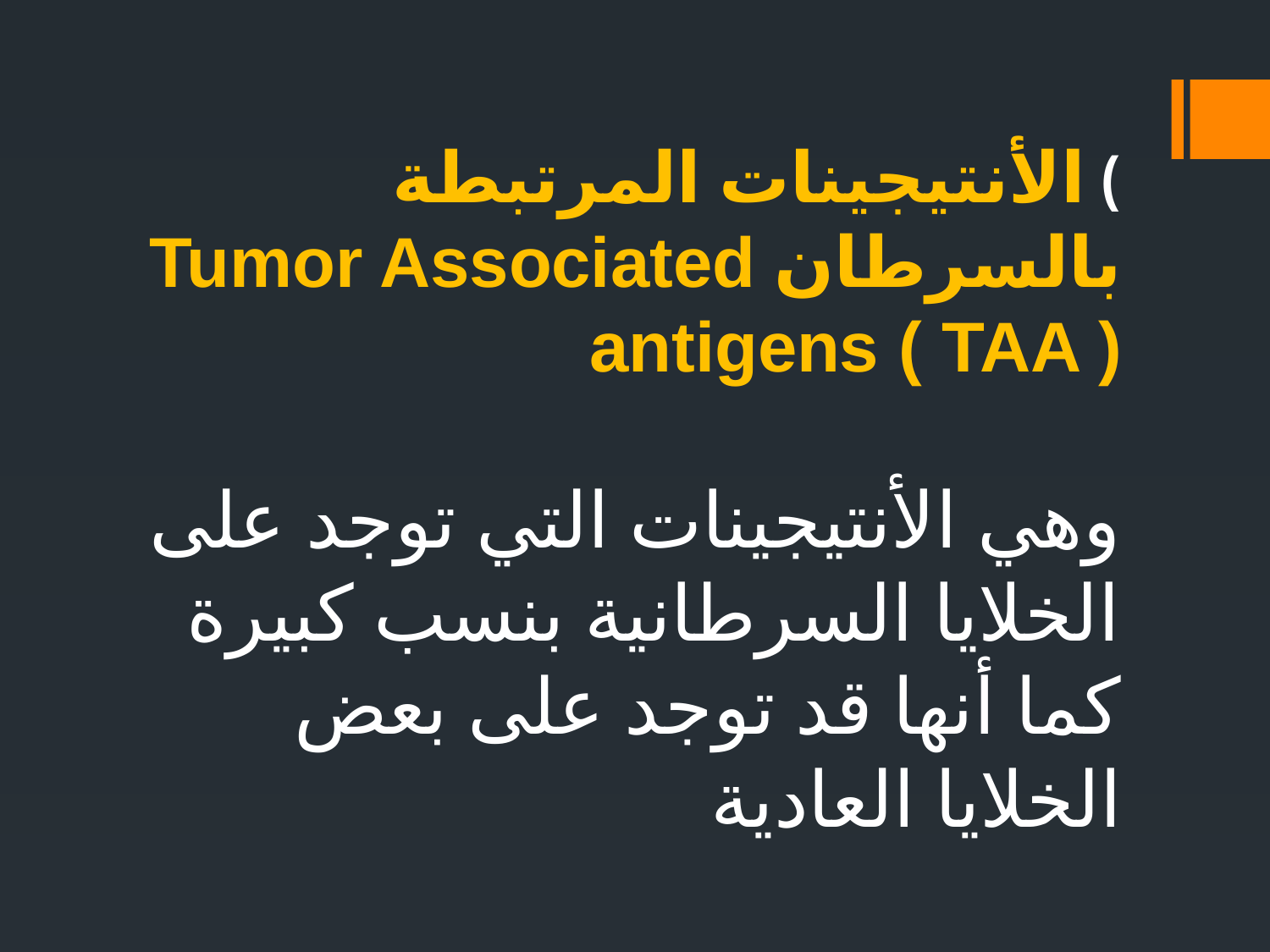

) الأنتيجينات المرتبطة بالسرطان Tumor Associated antigens ( TAA )

وهي الأنتيجينات التي توجد على الخلايا السرطانية بنسب كبيرة كما أنها قد توجد على بعض الخلايا العادية
#